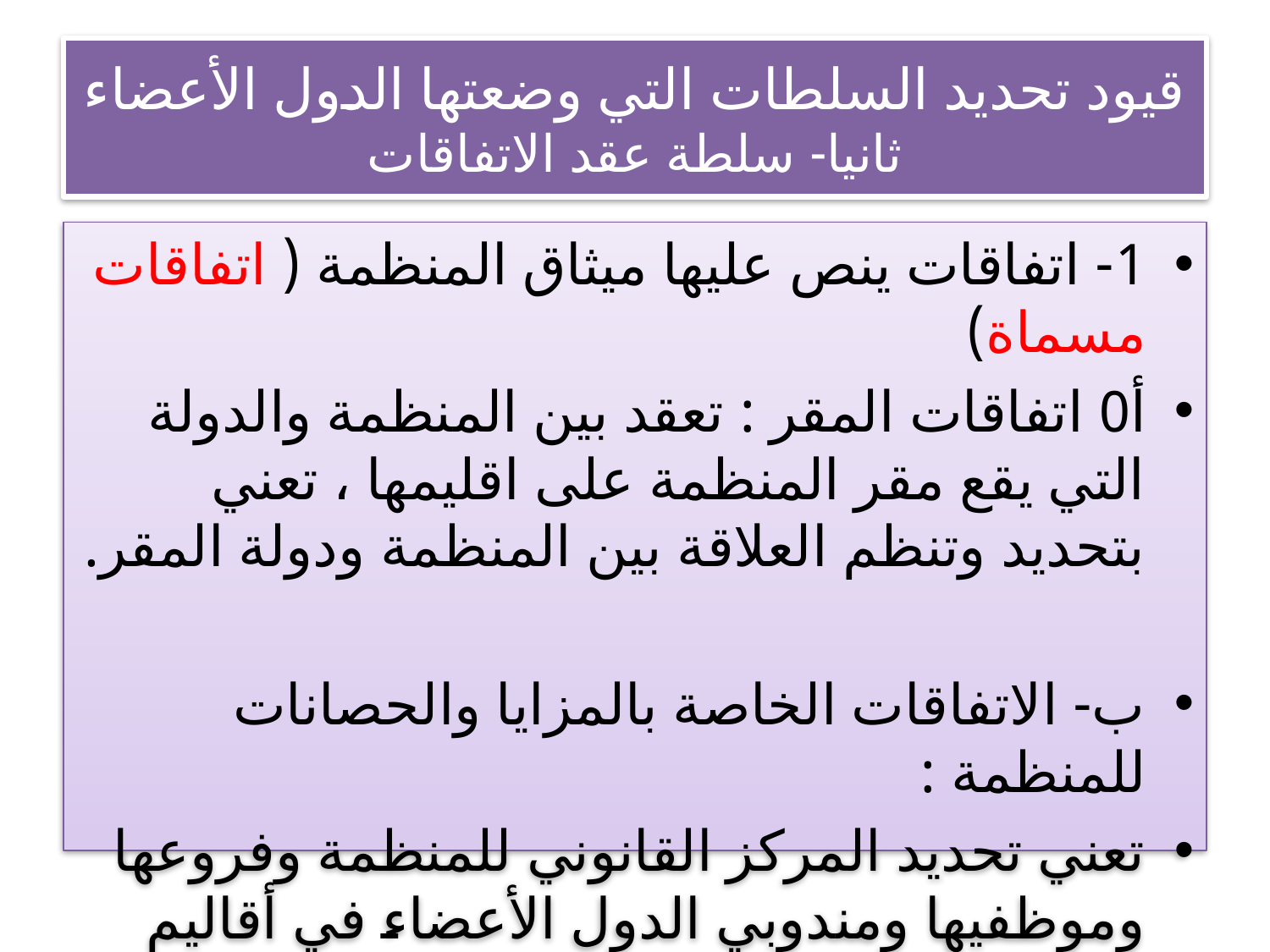

# قيود تحديد السلطات التي وضعتها الدول الأعضاء ثانيا- سلطة عقد الاتفاقات
1- اتفاقات ينص عليها ميثاق المنظمة ( اتفاقات مسماة)
أ0 اتفاقات المقر : تعقد بين المنظمة والدولة التي يقع مقر المنظمة على اقليمها ، تعني بتحديد وتنظم العلاقة بين المنظمة ودولة المقر.

ب- الاتفاقات الخاصة بالمزايا والحصانات للمنظمة :
تعني تحديد المركز القانوني للمنظمة وفروعها وموظفيها ومندوبي الدول الأعضاء في أقاليم الدولة المقر